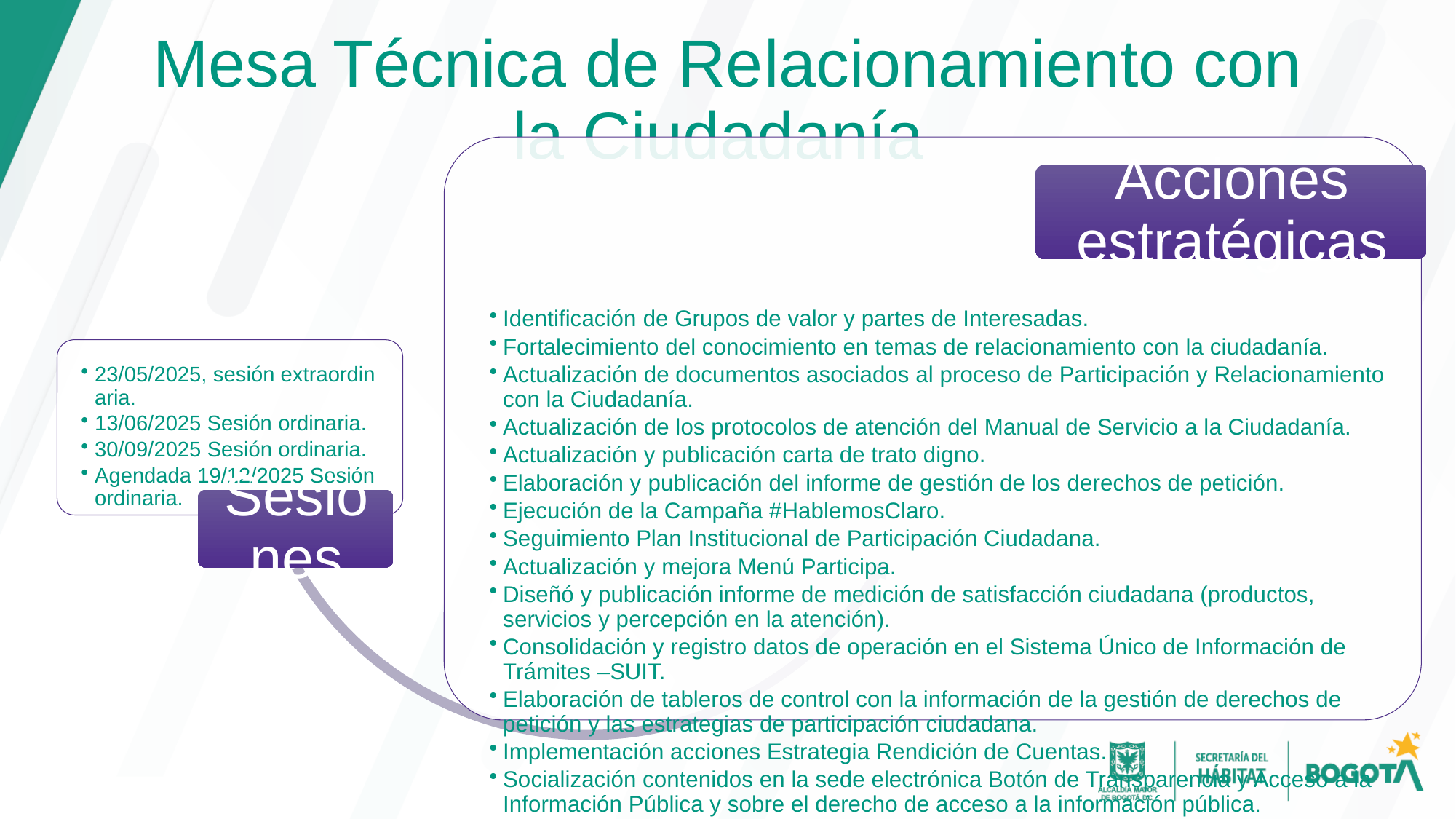

# Mesa Técnica de Relacionamiento con la Ciudadanía
23/05/2025, sesión extraordinaria.
13/06/2025 Sesión ordinaria.
30/09/2025 Sesión ordinaria.
Agendada 19/12/2025 Sesión ordinaria.
Sesiones
Identificación de Grupos de valor y partes de Interesadas.
Fortalecimiento del conocimiento en temas de relacionamiento con la ciudadanía.
Actualización de documentos asociados al proceso de Participación y Relacionamiento con la Ciudadanía.
Actualización de los protocolos de atención del Manual de Servicio a la Ciudadanía.
Actualización y publicación carta de trato digno.
Elaboración y publicación del informe de gestión de los derechos de petición.
Ejecución de la Campaña #HablemosClaro.
Seguimiento Plan Institucional de Participación Ciudadana.
Actualización y mejora Menú Participa.
Diseñó y publicación informe de medición de satisfacción ciudadana (productos, servicios y percepción en la atención).
Consolidación y registro datos de operación en el Sistema Único de Información de Trámites –SUIT.
Elaboración de tableros de control con la información de la gestión de derechos de petición y las estrategias de participación ciudadana.
Implementación acciones Estrategia Rendición de Cuentas.
Socialización contenidos en la sede electrónica Botón de Transparencia y Acceso a la Información Pública y sobre el derecho de acceso a la información pública.
Acciones estratégicas